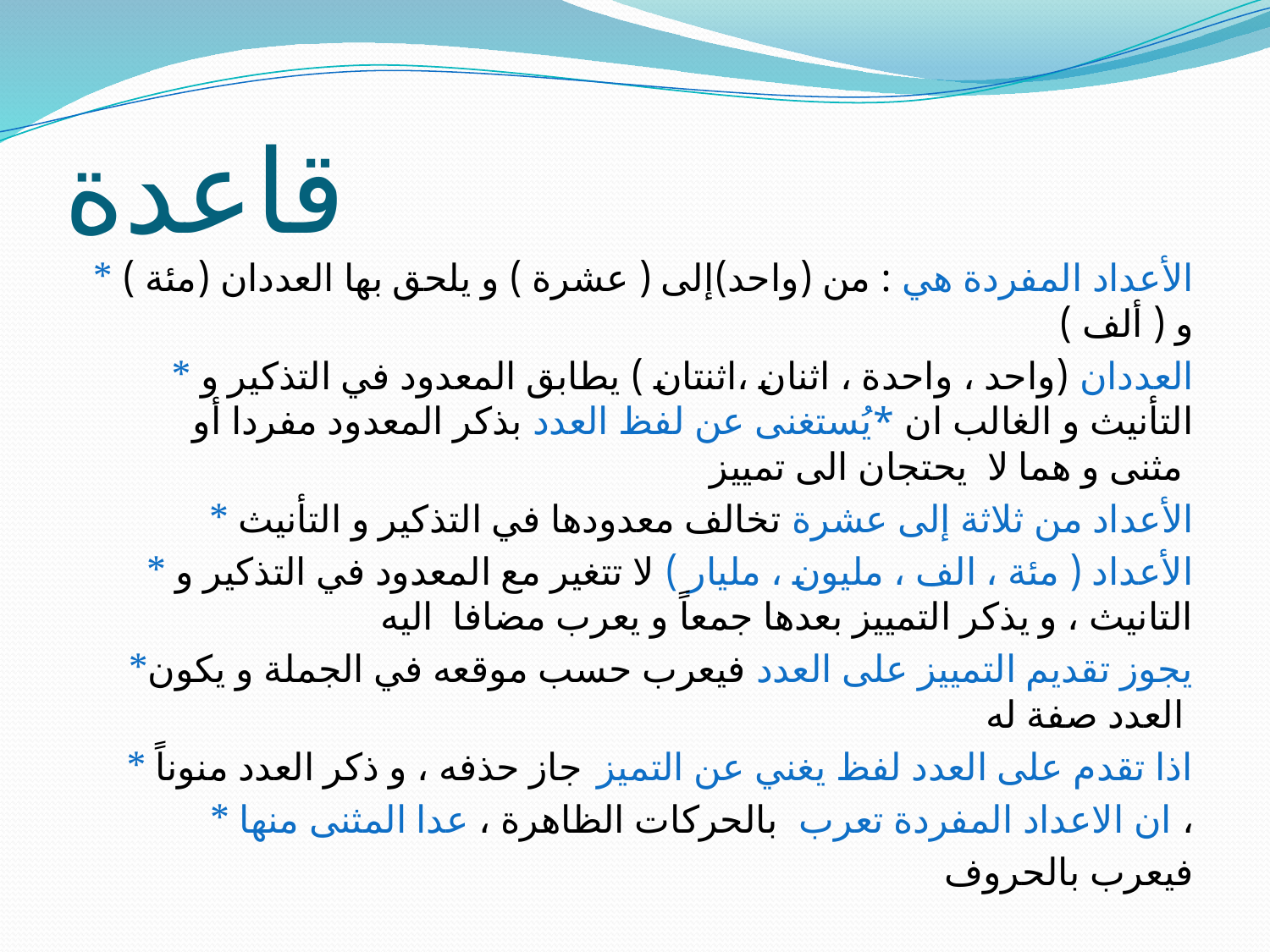

# قاعدة
* الأعداد المفردة هي : من (واحد)إلى ( عشرة ) و يلحق بها العددان (مئة ) و ( ألف )
* العددان (واحد ، واحدة ، اثنان ،اثنتان ) يطابق المعدود في التذكير و التأنيث و الغالب ان *يُستغنى عن لفظ العدد بذكر المعدود مفردا أو مثنى و هما لا  يحتجان الى تمييز
* الأعداد من ثلاثة إلى عشرة تخالف معدودها في التذكير و التأنيث
* الأعداد ( مئة ، الف ، مليون ، مليار ) لا تتغير مع المعدود في التذكير و التانيث ، و يذكر التمييز بعدها جمعاً و يعرب مضافا  اليه
*يجوز تقديم التمييز على العدد فيعرب حسب موقعه في الجملة و يكون العدد صفة له
* اذا تقدم على العدد لفظ يغني عن التميز جاز حذفه ، و ذكر العدد منوناً
* ان الاعداد المفردة تعرب بالحركات الظاهرة ، عدا المثنى منها ،
فيعرب بالحروف